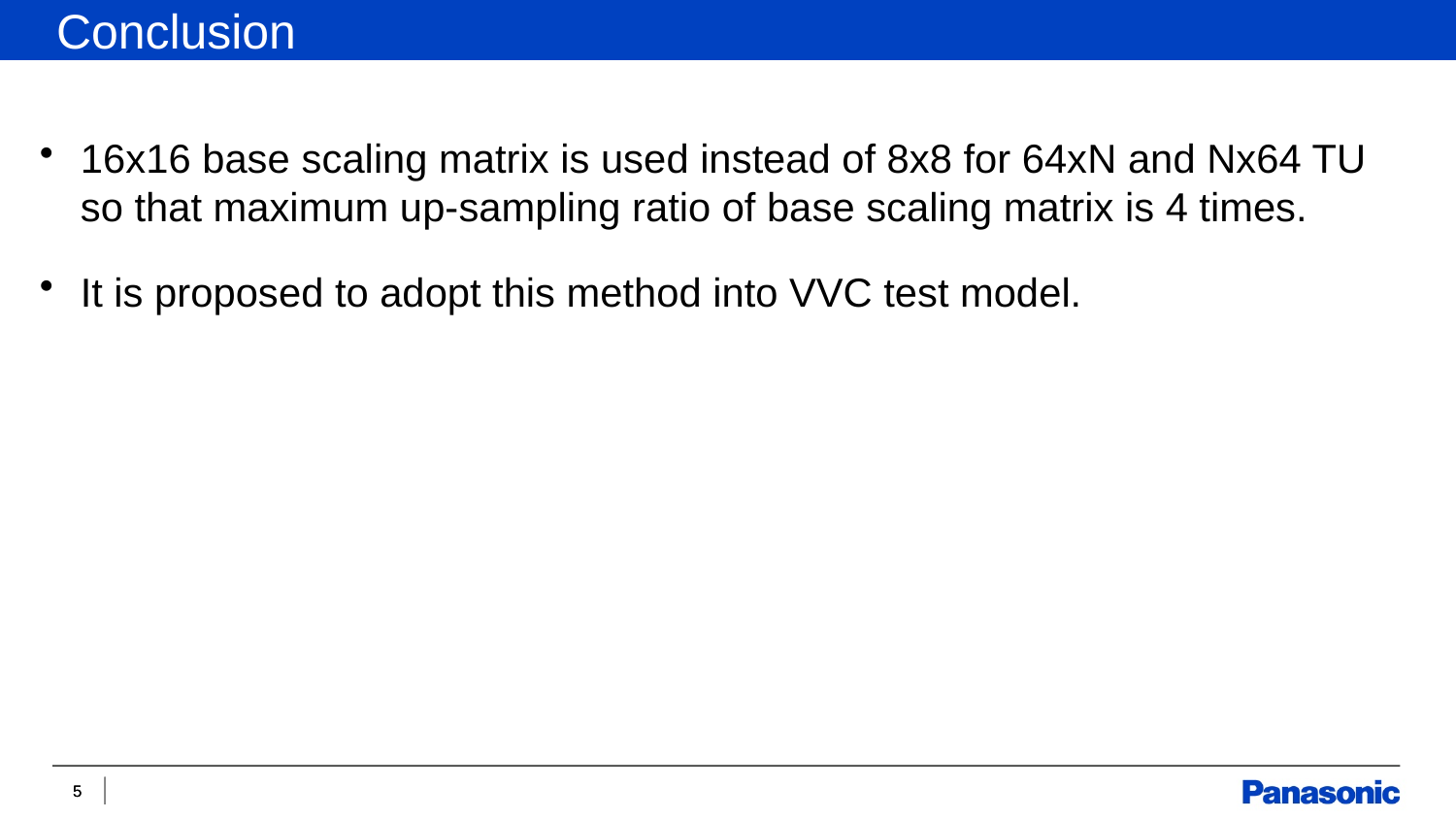

Conclusion
16x16 base scaling matrix is used instead of 8x8 for 64xN and Nx64 TU so that maximum up-sampling ratio of base scaling matrix is 4 times.
It is proposed to adopt this method into VVC test model.
5